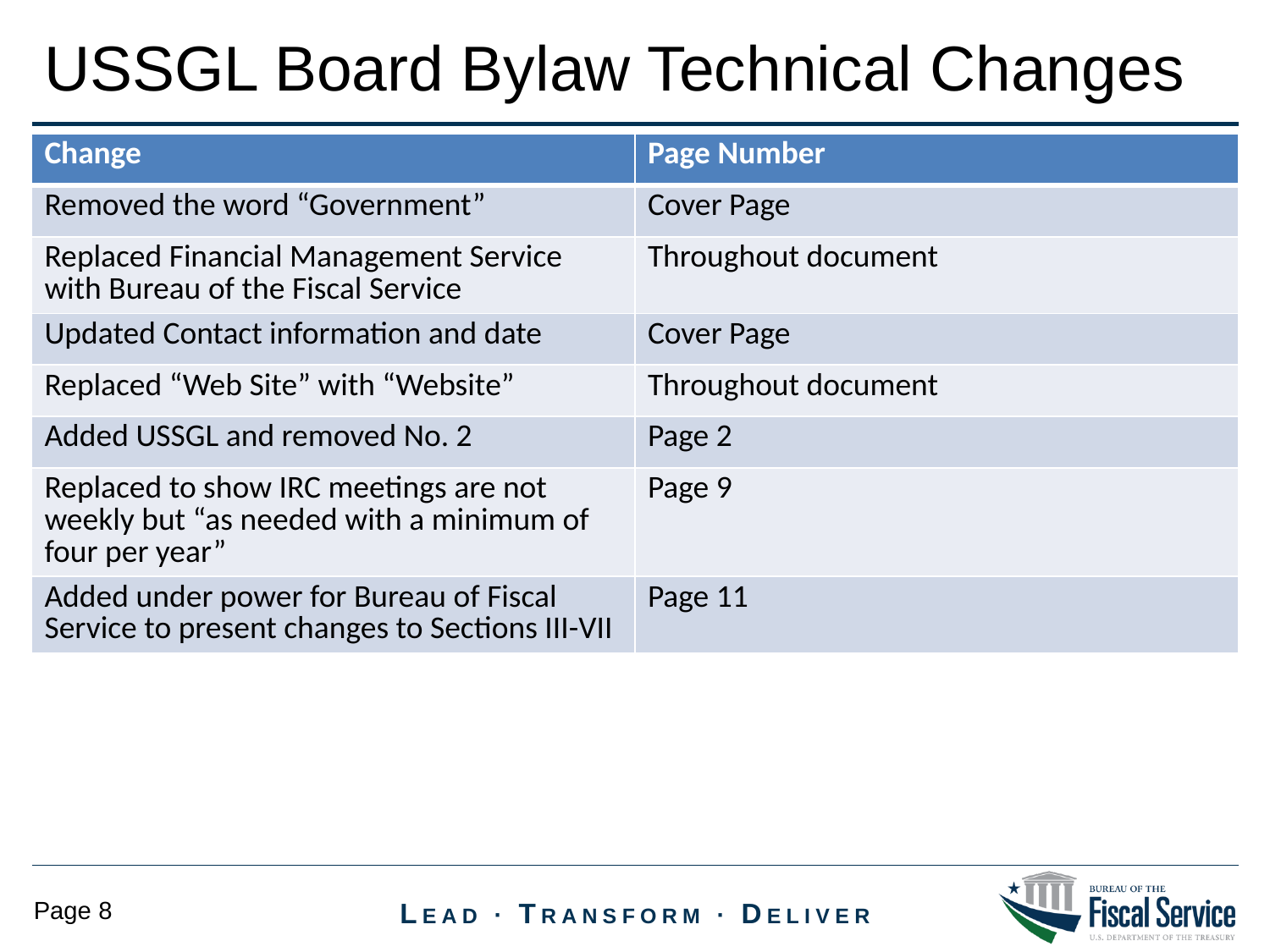

USSGL Board Bylaw Technical Changes
| Change | Page Number |
| --- | --- |
| Removed the word “Government” | Cover Page |
| Replaced Financial Management Service with Bureau of the Fiscal Service | Throughout document |
| Updated Contact information and date | Cover Page |
| Replaced “Web Site” with “Website” | Throughout document |
| Added USSGL and removed No. 2 | Page 2 |
| Replaced to show IRC meetings are not weekly but “as needed with a minimum of four per year” | Page 9 |
| Added under power for Bureau of Fiscal Service to present changes to Sections III-VII | Page 11 |